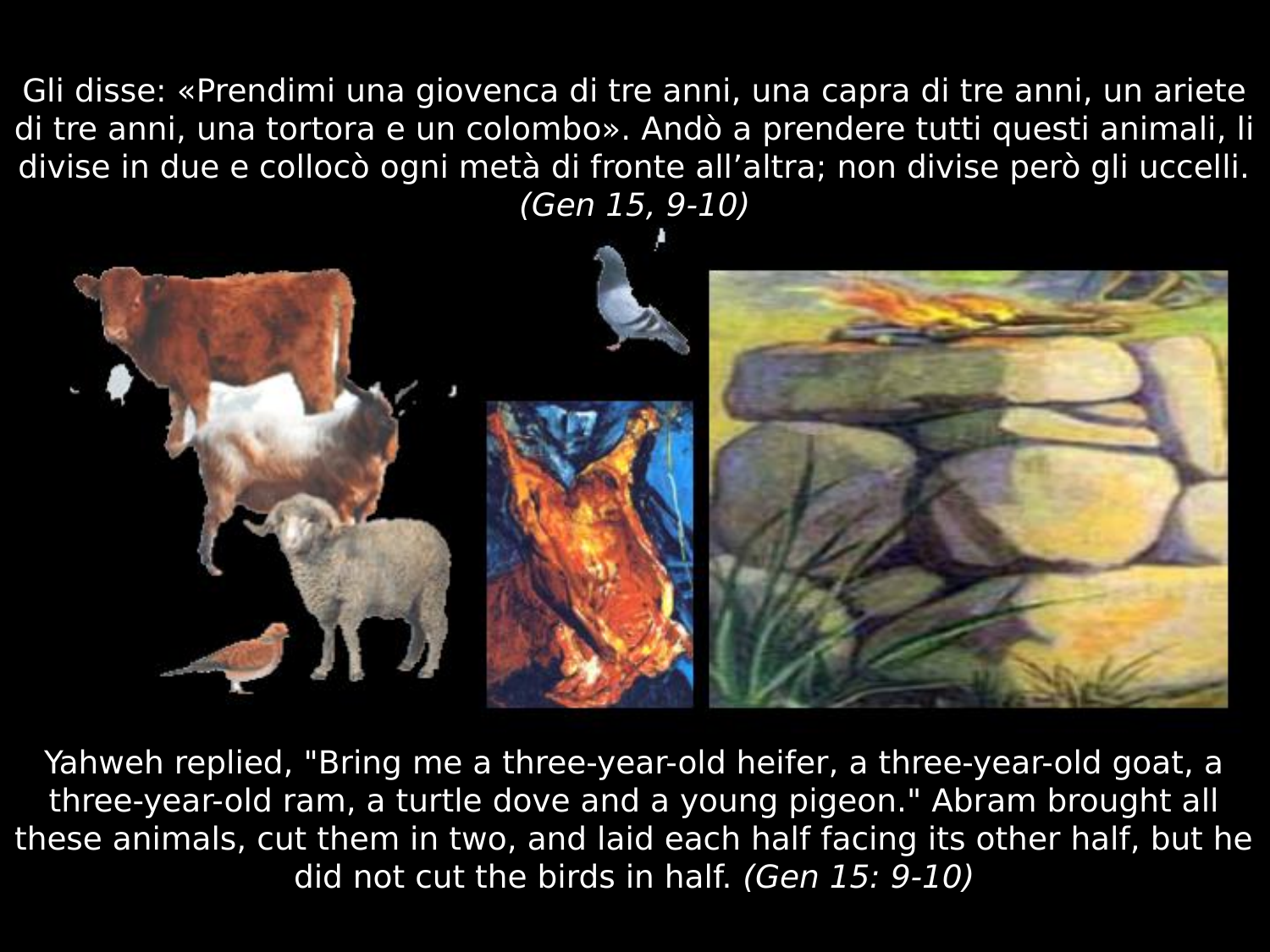

Gli disse: «Prendimi una giovenca di tre anni, una capra di tre anni, un ariete di tre anni, una tortora e un colombo». Andò a prendere tutti questi animali, li divise in due e collocò ogni metà di fronte all’altra; non divise però gli uccelli. (Gen 15, 9-10)
Yahweh replied, "Bring me a three-year-old heifer, a three-year-old goat, a three-year-old ram, a turtle dove and a young pigeon." Abram brought all these animals, cut them in two, and laid each half facing its other half, but he did not cut the birds in half. (Gen 15: 9-10)